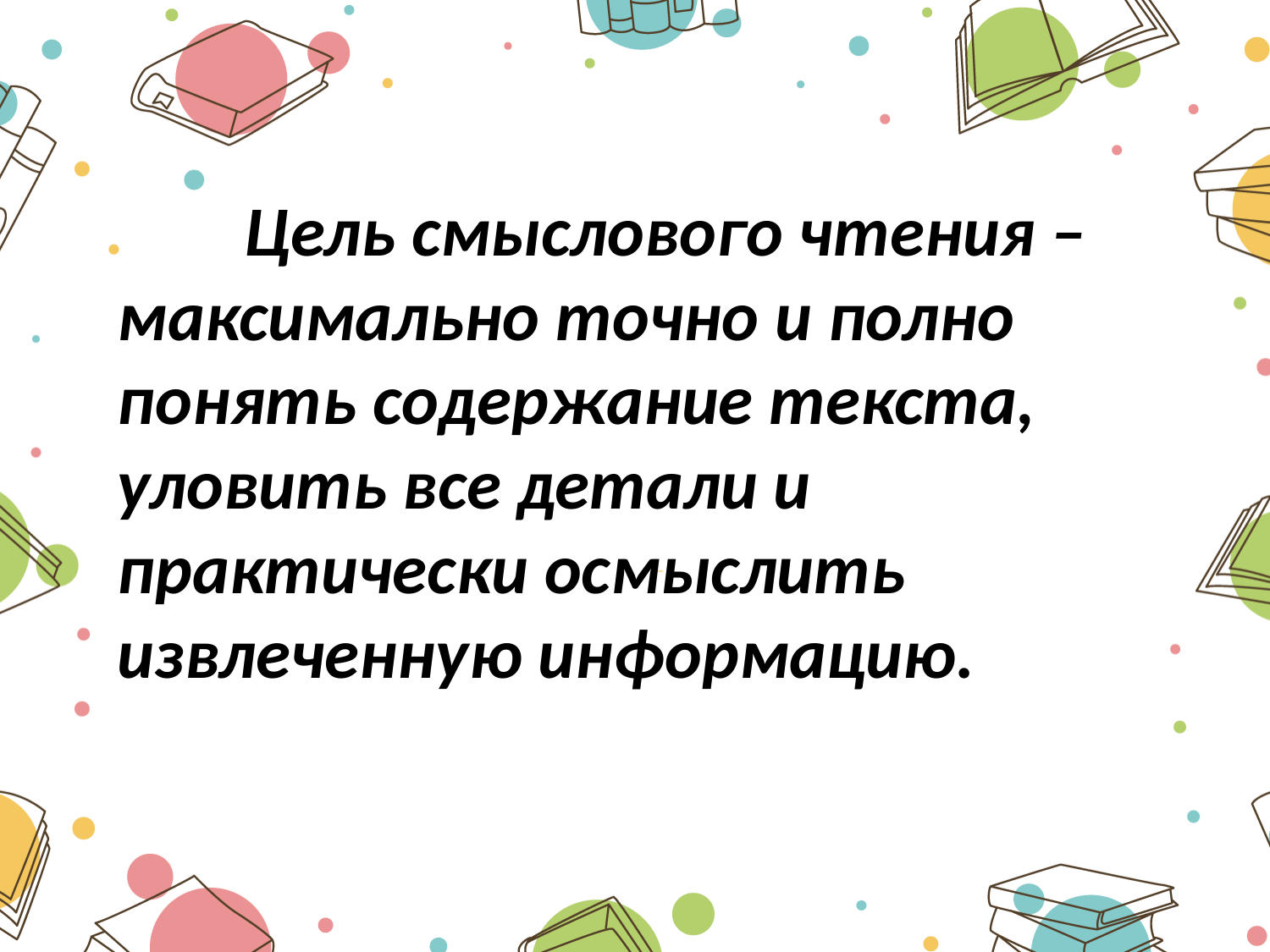

Цель смыслового чтения –
максимально точно и полно
понять содержание текста,
уловить все детали и
практически осмыслить
извлеченную информацию.